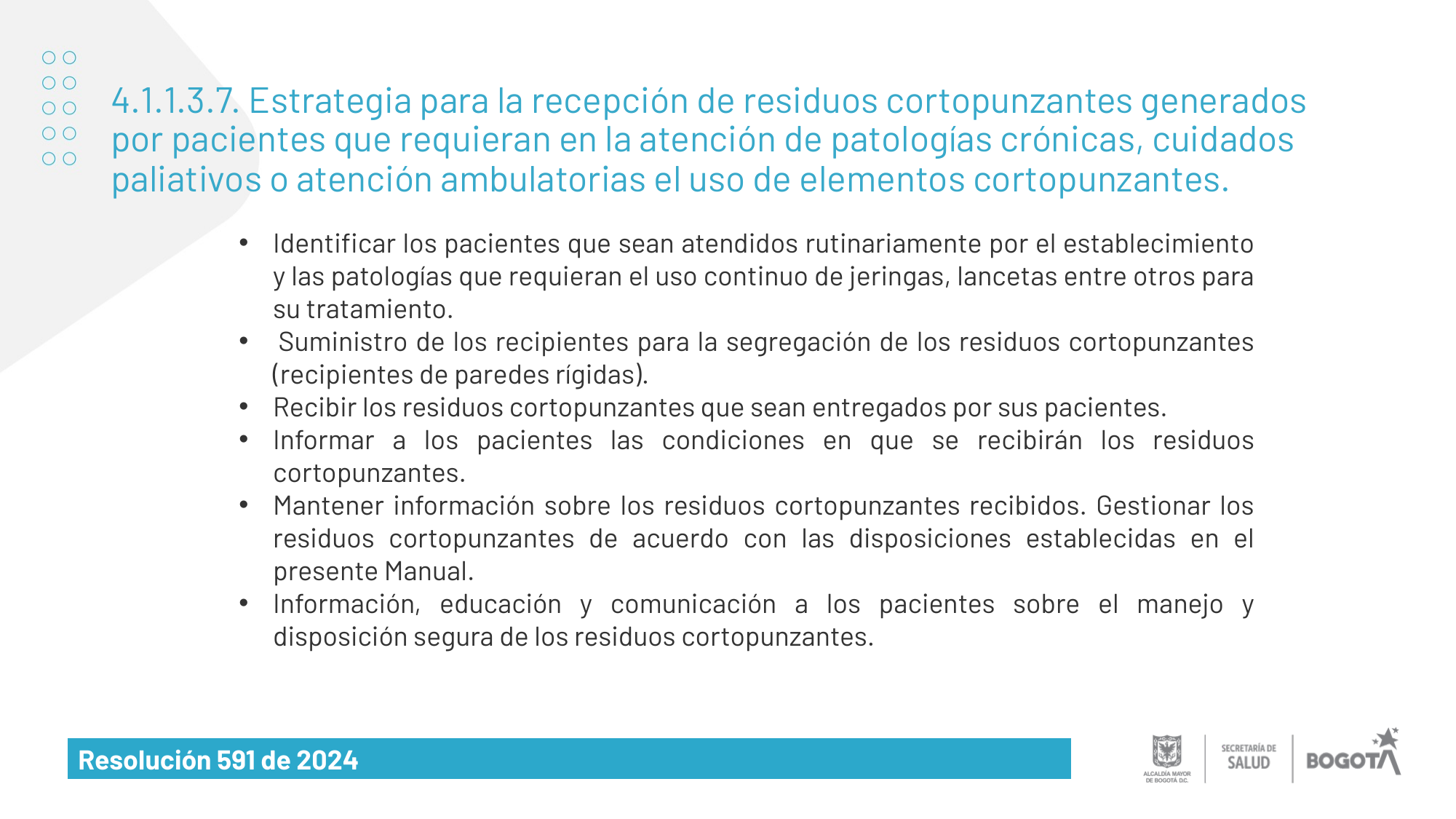

# 4.1.1.3.7. Estrategia para la recepción de residuos cortopunzantes generados por pacientes que requieran en la atención de patologías crónicas, cuidados paliativos o atención ambulatorias el uso de elementos cortopunzantes.
Identificar los pacientes que sean atendidos rutinariamente por el establecimiento y las patologías que requieran el uso continuo de jeringas, lancetas entre otros para su tratamiento.
 Suministro de los recipientes para la segregación de los residuos cortopunzantes (recipientes de paredes rígidas).
Recibir los residuos cortopunzantes que sean entregados por sus pacientes.
Informar a los pacientes las condiciones en que se recibirán los residuos cortopunzantes.
Mantener información sobre los residuos cortopunzantes recibidos. Gestionar los residuos cortopunzantes de acuerdo con las disposiciones establecidas en el presente Manual.
Información, educación y comunicación a los pacientes sobre el manejo y disposición segura de los residuos cortopunzantes.

| Resolución 591 de 2024 |
| --- |